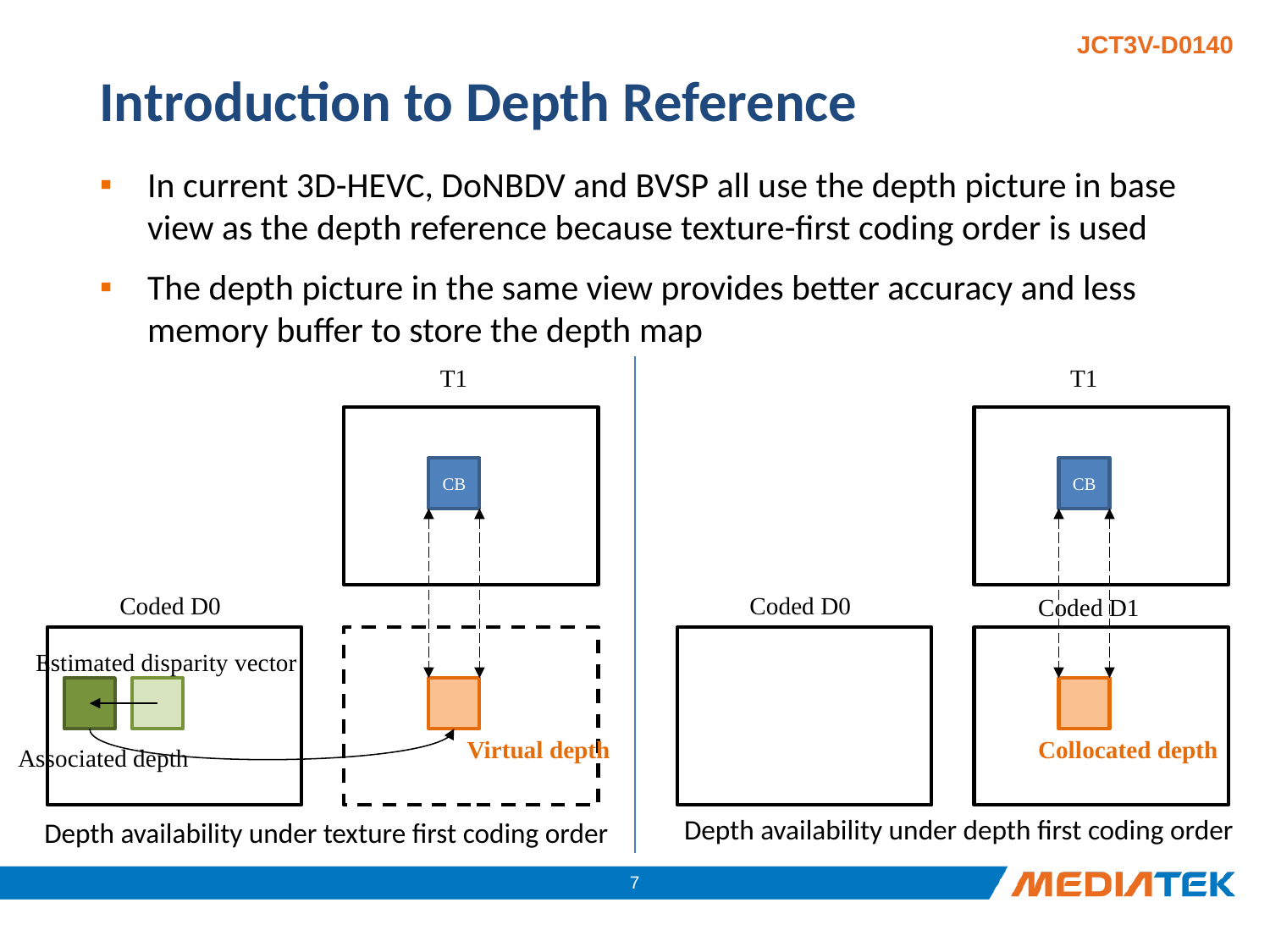

# Introduction to Depth Reference
In current 3D-HEVC, DoNBDV and BVSP all use the depth picture in base view as the depth reference because texture-first coding order is used
The depth picture in the same view provides better accuracy and less memory buffer to store the depth map

T1

CB
Coded D0

Estimated disparity vector

Virtual depth
Associated depth
T1

CB
Coded D0

Collocated depth
Coded D1
Depth availability under depth first coding order
Depth availability under texture first coding order
7